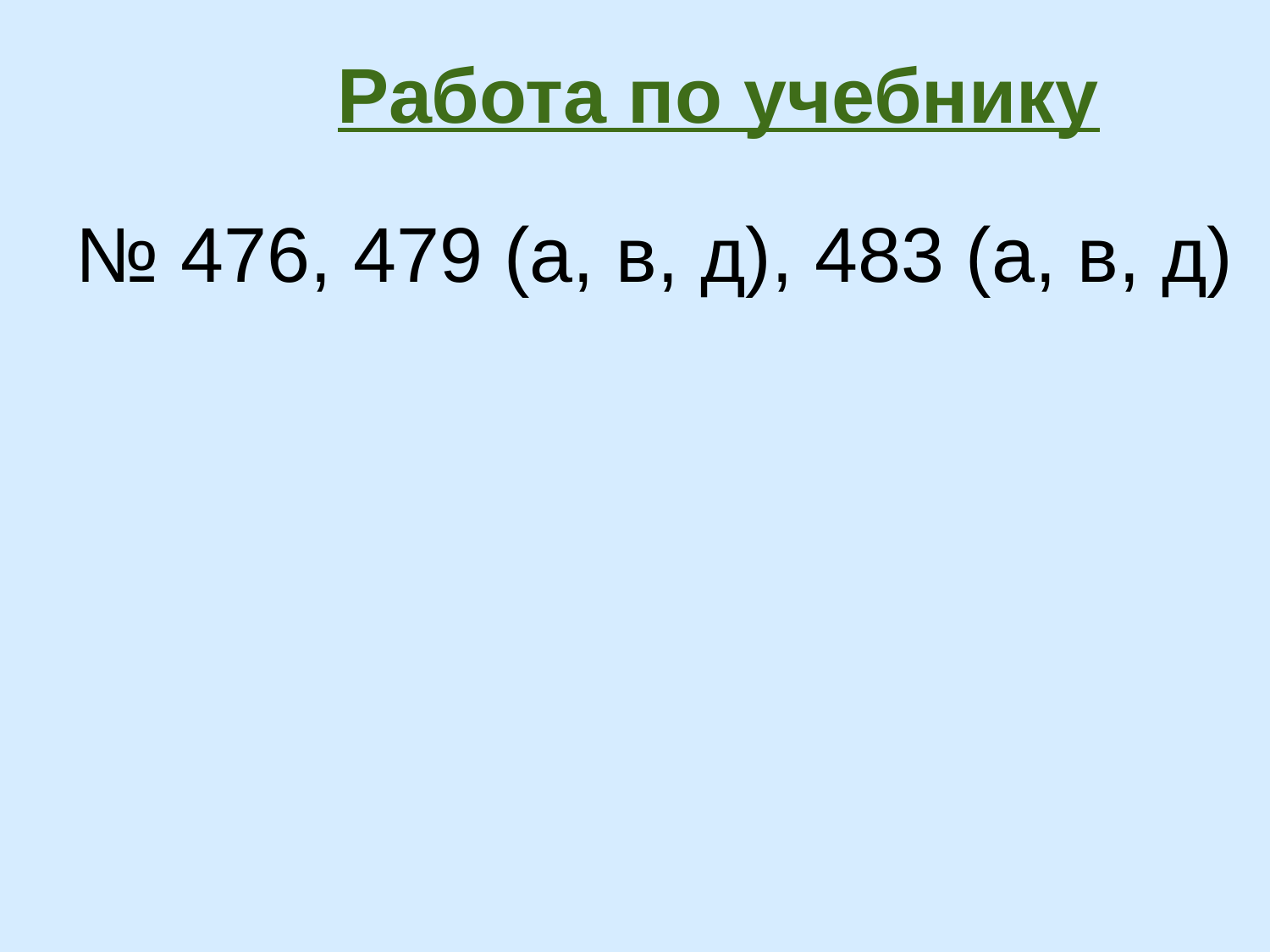

Работа по учебнику

№ 476, 479 (а, в, д), 483 (а, в, д)